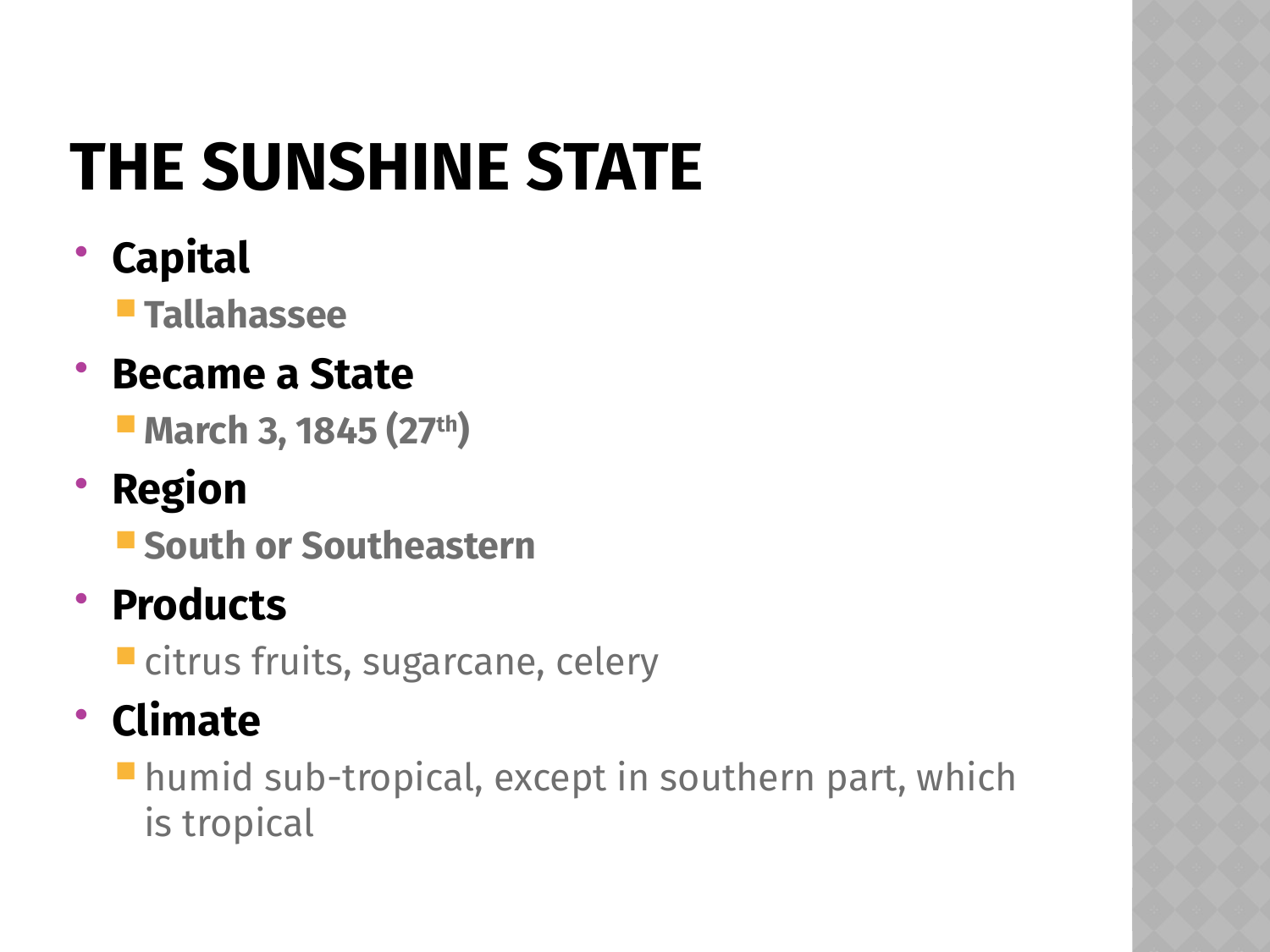

# The sunshine state
Capital
Tallahassee
Became a State
March 3, 1845 (27th)
Region
South or Southeastern
Products
citrus fruits, sugarcane, celery
Climate
humid sub-tropical, except in southern part, which is tropical